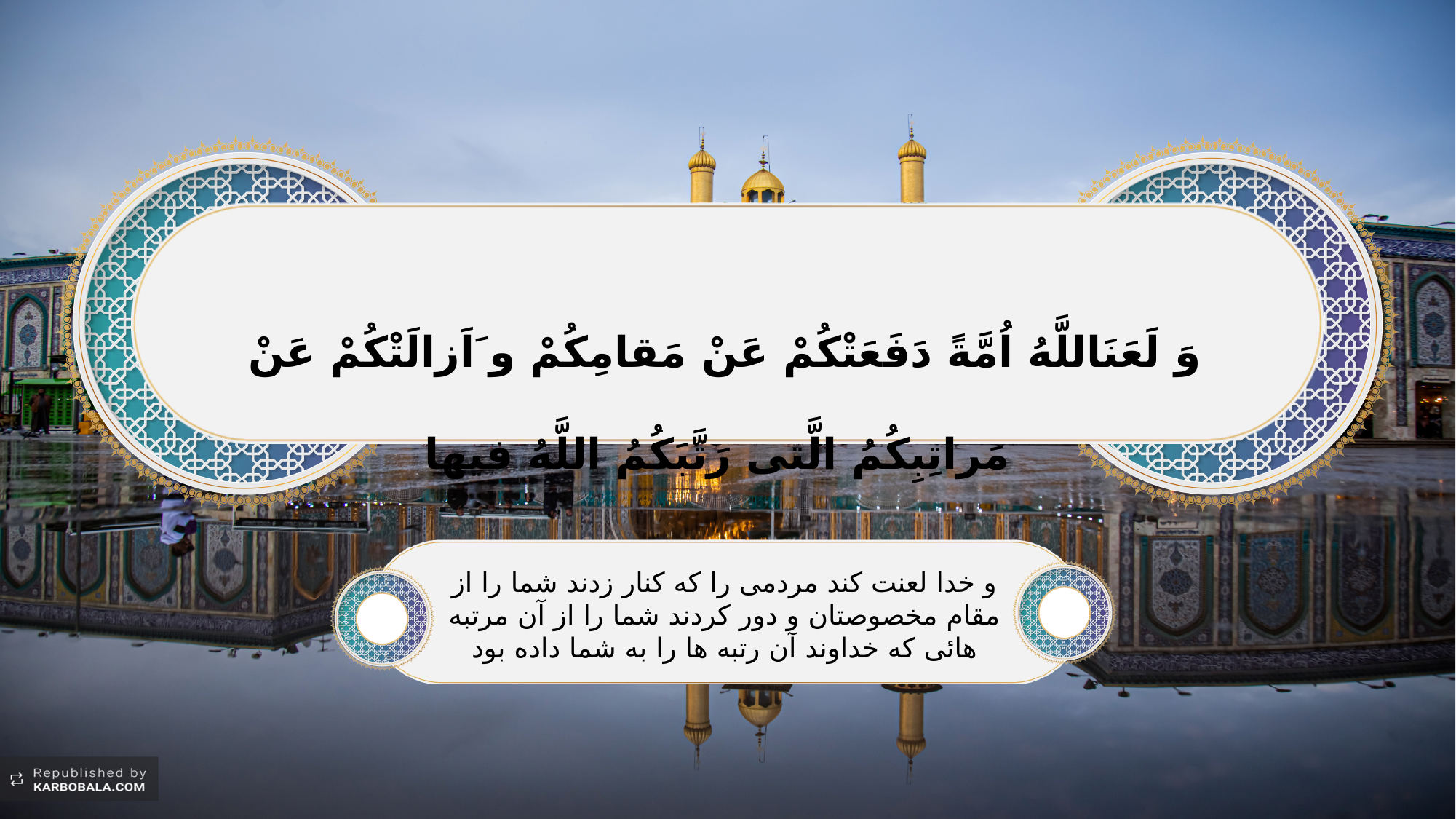

وَ لَعَنَاللَّهُ اُمَّةً دَفَعَتْکُمْ عَنْ مَقامِکُمْ و َاَزالَتْکُمْ عَنْ مَراتِبِکُمُ الَّتی رَتَّبَکُمُ اللَّهُ فیها
و خدا لعنت کند مردمی را که کنار زدند شما را از مقام مخصوصتان و دور کردند شما را از آن مرتبه هائی که خداوند آن رتبه ها را به شما داده بود